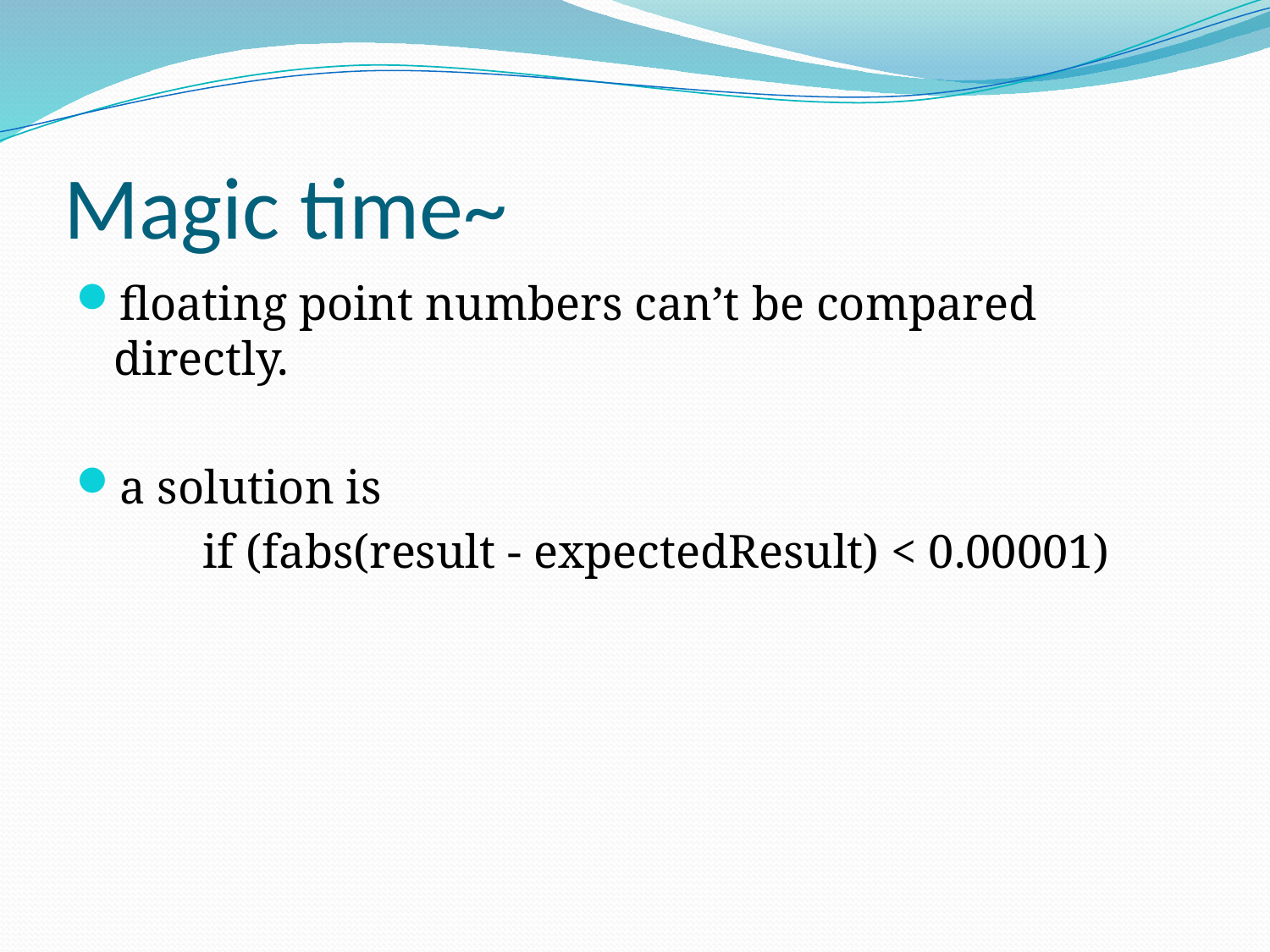

# Magic time~
floating point numbers can’t be compared directly.

a solution is
	if (fabs(result - expectedResult) < 0.00001)